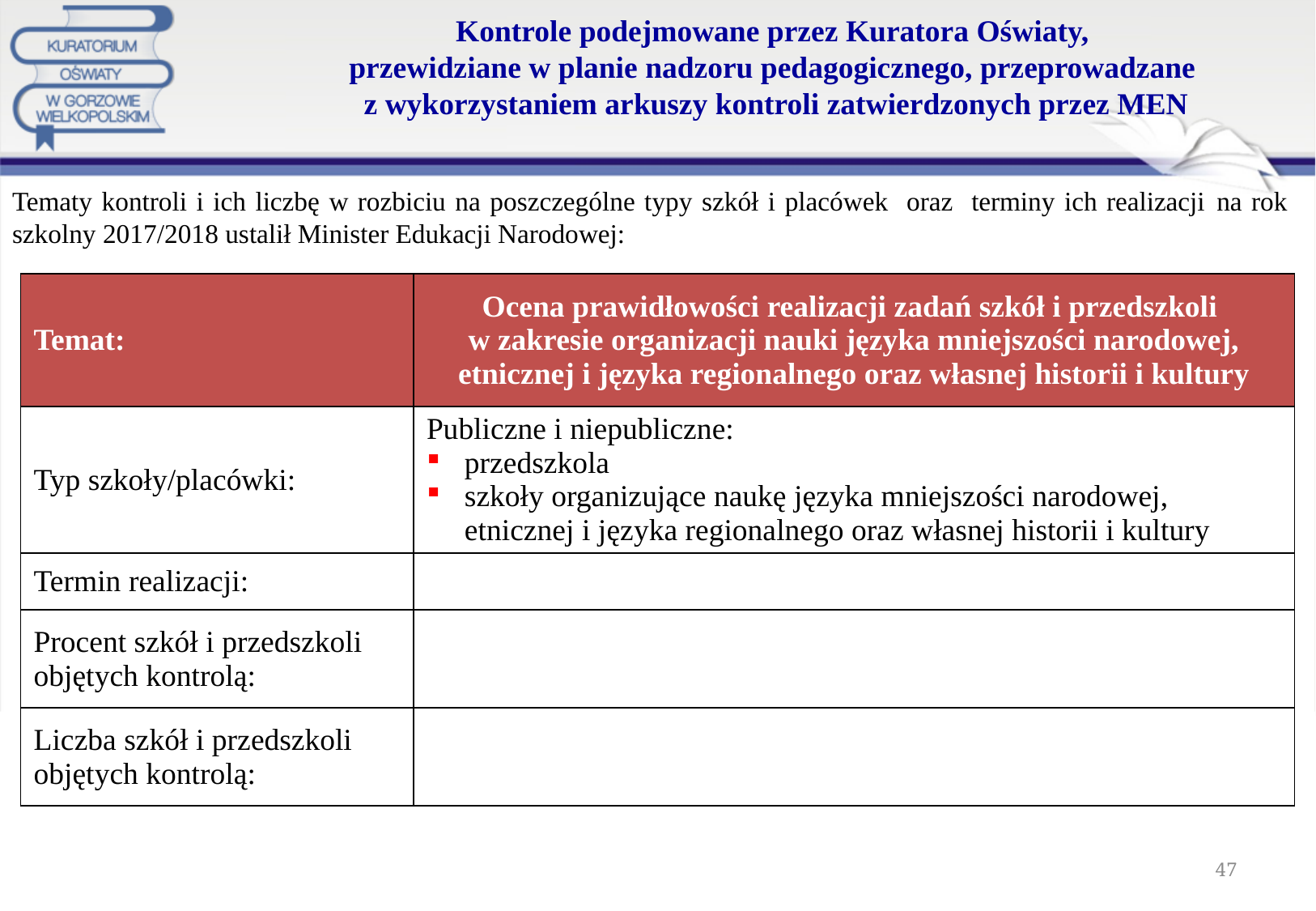

# Kontrole podejmowane przez Kuratora Oświaty, przewidziane w planie nadzoru pedagogicznego, przeprowadzane z wykorzystaniem arkuszy kontroli zatwierdzonych przez MEN
Tematy kontroli i ich liczbę w rozbiciu na poszczególne typy szkół i placówek  oraz  terminy ich realizacji na rok szkolny 2017/2018 ustalił Minister Edukacji Narodowej:

| Temat: | Ocena prawidłowości realizacji zadań szkół i przedszkoli w zakresie organizacji nauki języka mniejszości narodowej, etnicznej i języka regionalnego oraz własnej historii i kultury |
| --- | --- |
| Typ szkoły/placówki: | Publiczne i niepubliczne: przedszkola szkoły organizujące naukę języka mniejszości narodowej, etnicznej i języka regionalnego oraz własnej historii i kultury |
| Termin realizacji: |  |
| Procent szkół i przedszkoli objętych kontrolą: |  |
| Liczba szkół i przedszkoli objętych kontrolą: |  |

47